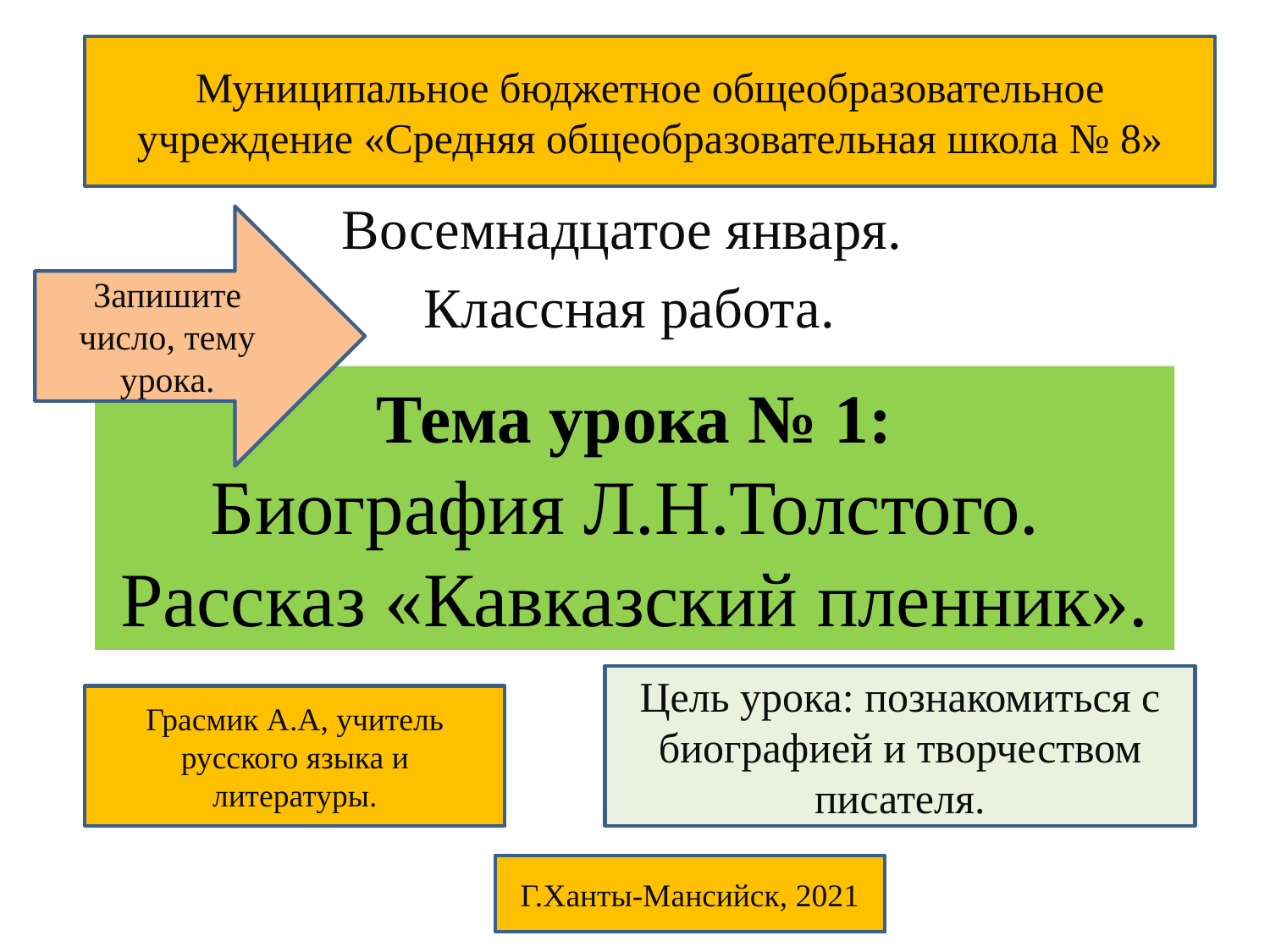

Муниципальное бюджетное общеобразовательное учреждение «Средняя общеобразовательная школа № 8»
Восемнадцатое января.
Классная работа.
Запишите число, тему урока.
# Тема урока № 1: Биография Л.Н.Толстого. Рассказ «Кавказский пленник».
Цель урока: познакомиться с биографией и творчеством писателя.
Грасмик А.А, учитель русского языка и литературы.
Г.Ханты-Мансийск, 2021